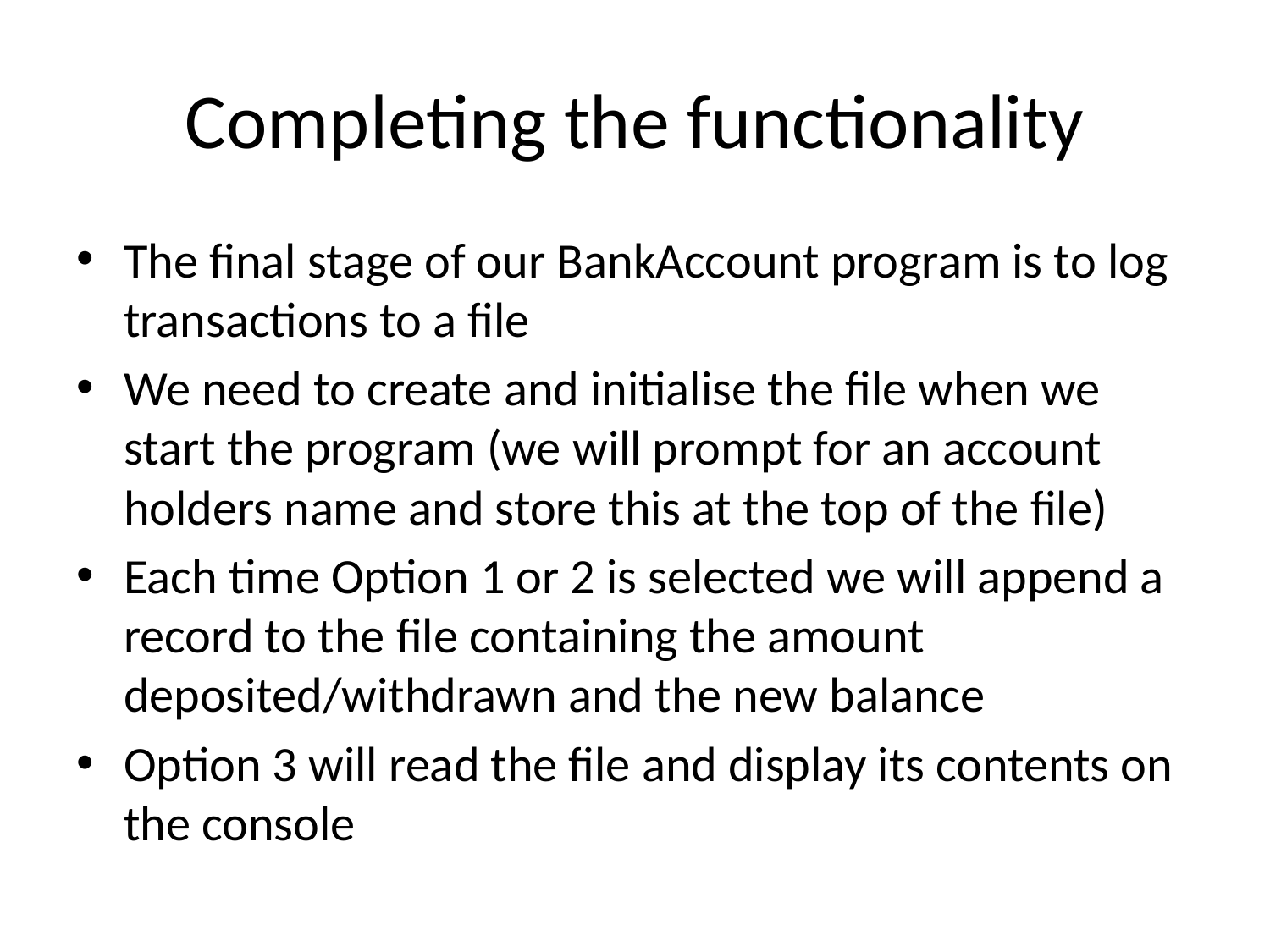

# Completing the functionality
The final stage of our BankAccount program is to log transactions to a file
We need to create and initialise the file when we start the program (we will prompt for an account holders name and store this at the top of the file)
Each time Option 1 or 2 is selected we will append a record to the file containing the amount deposited/withdrawn and the new balance
Option 3 will read the file and display its contents on the console